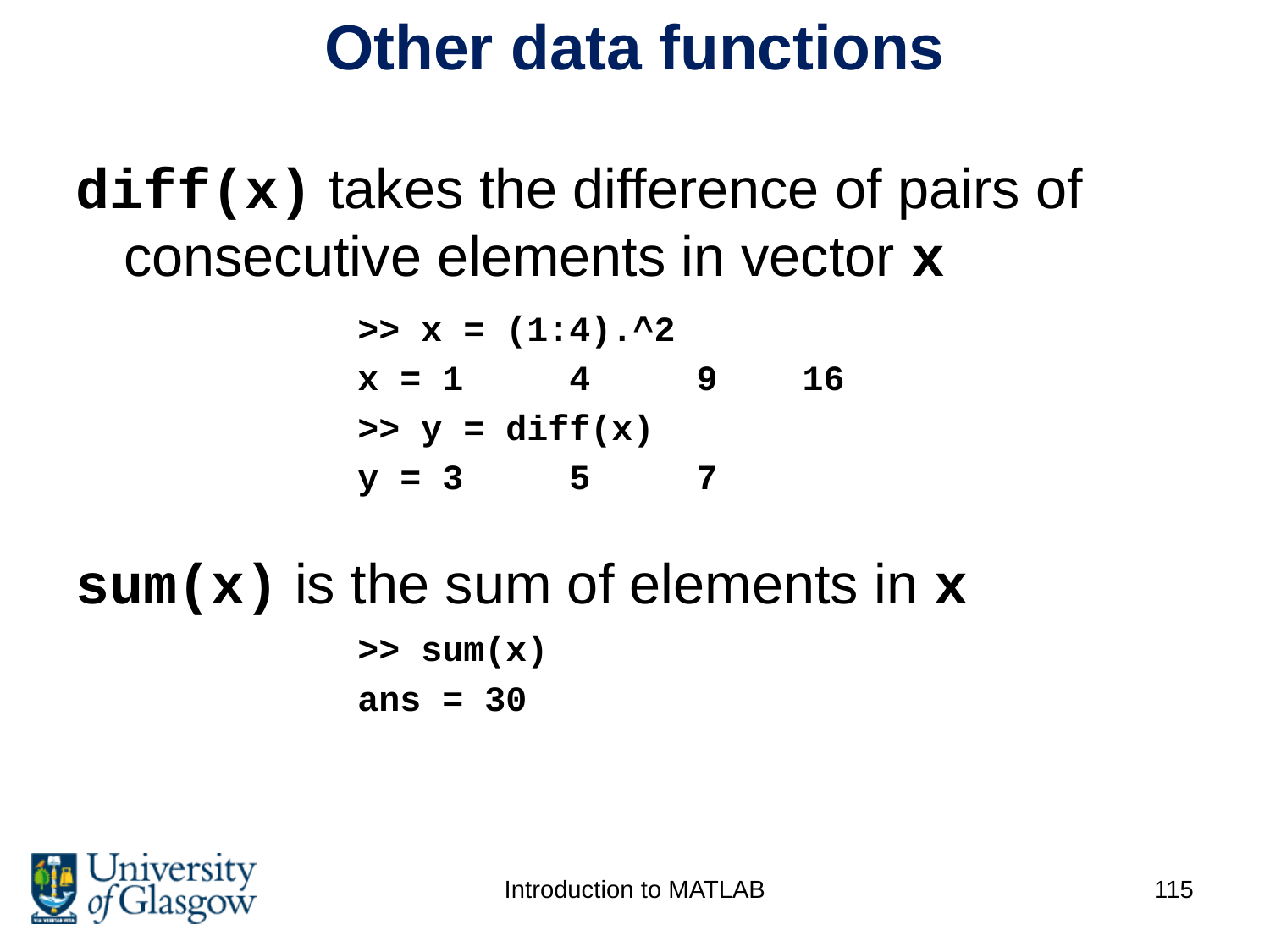

# Other data functions
diff(x) takes the difference of pairs of consecutive elements in vector x

sum(x) is the sum of elements in x

>> x = (1:4).^2
x = 1     4     9    16
>> y = diff(x)
y = 3     5     7
>> sum(x)
ans = 30
Introduction to MATLAB
115